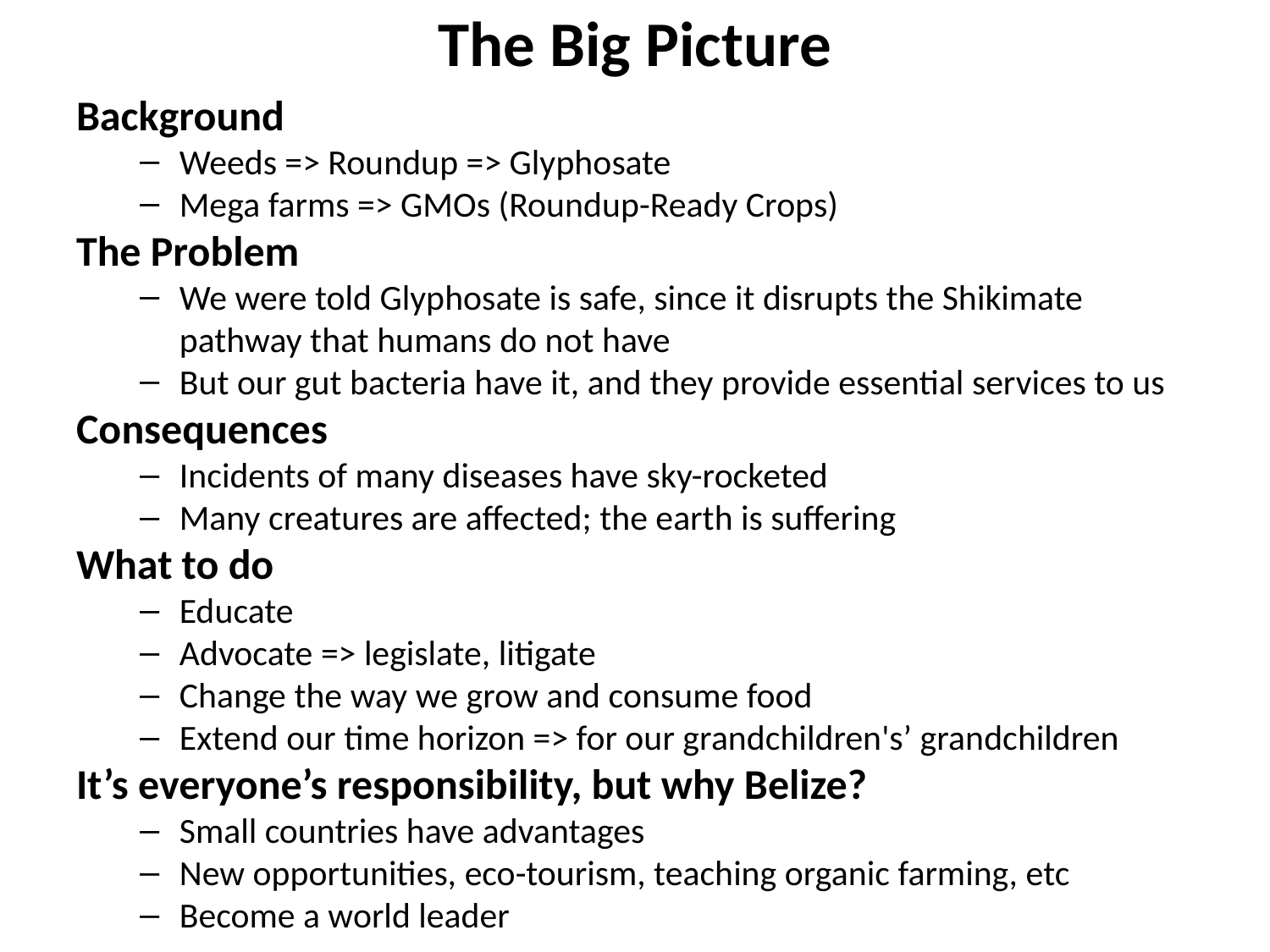

# The Big Picture
Background
Weeds => Roundup => Glyphosate
Mega farms => GMOs (Roundup-Ready Crops)
The Problem
We were told Glyphosate is safe, since it disrupts the Shikimate pathway that humans do not have
But our gut bacteria have it, and they provide essential services to us
Consequences
Incidents of many diseases have sky-rocketed
Many creatures are affected; the earth is suffering
What to do
Educate
Advocate => legislate, litigate
Change the way we grow and consume food
Extend our time horizon => for our grandchildren's’ grandchildren
It’s everyone’s responsibility, but why Belize?
Small countries have advantages
New opportunities, eco-tourism, teaching organic farming, etc
Become a world leader